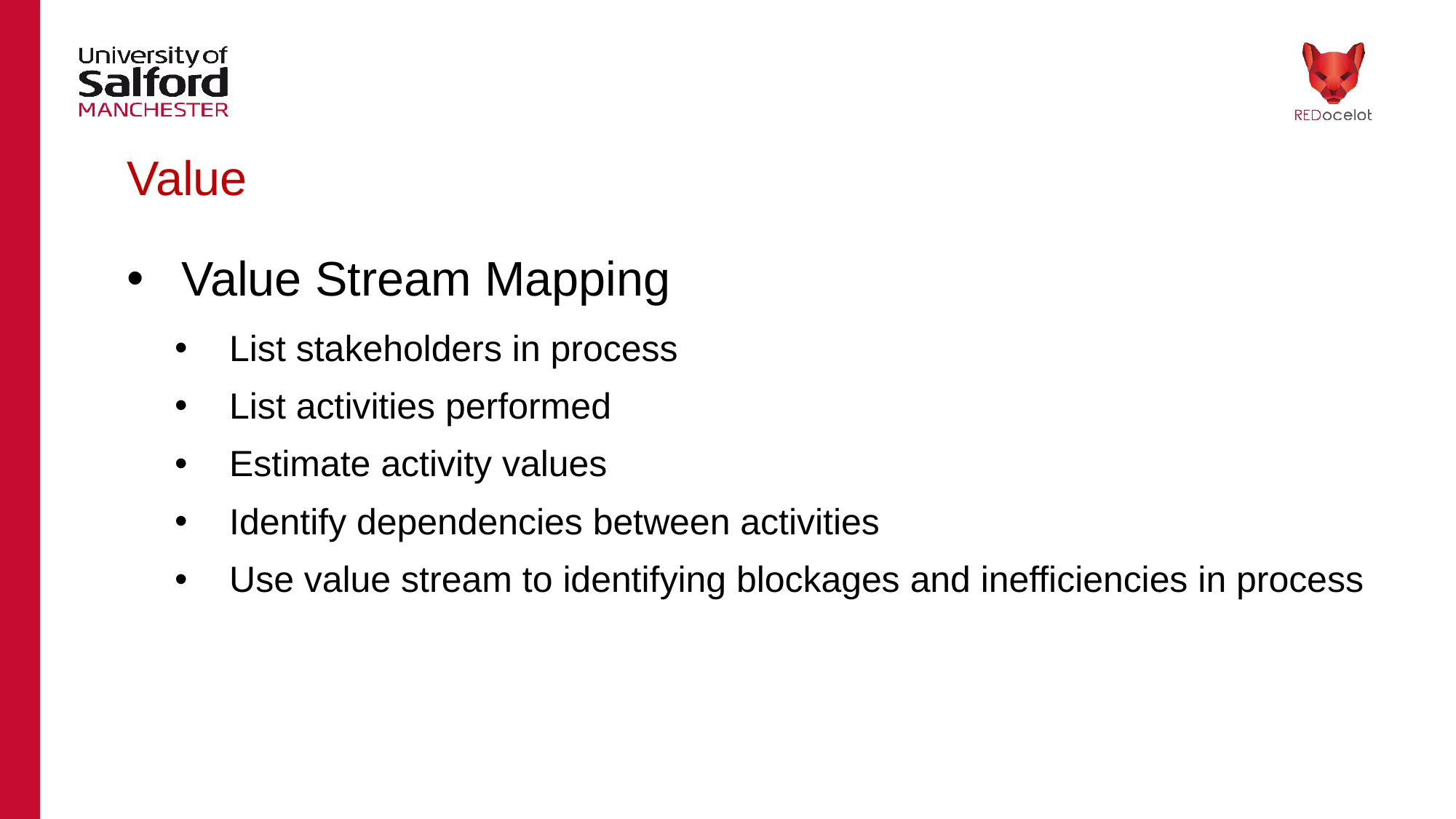

# Value
Value Stream Mapping
List stakeholders in process
List activities performed
Estimate activity values
Identify dependencies between activities
Use value stream to identifying blockages and inefficiencies in process